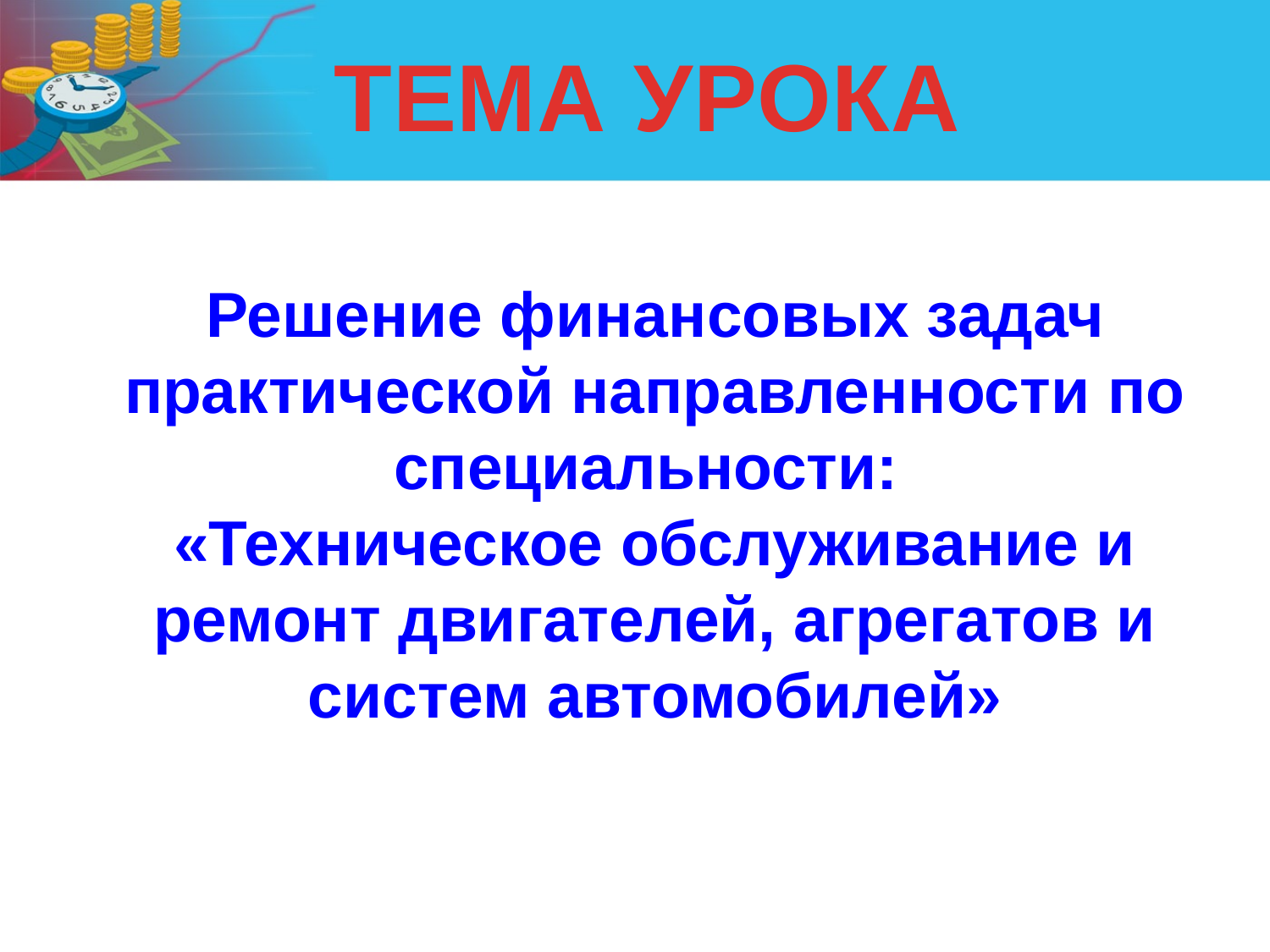

ТЕМА УРОКА
Решение финансовых задач практической направленности по специальности:
«Техническое обслуживание и ремонт двигателей, агрегатов и систем автомобилей»